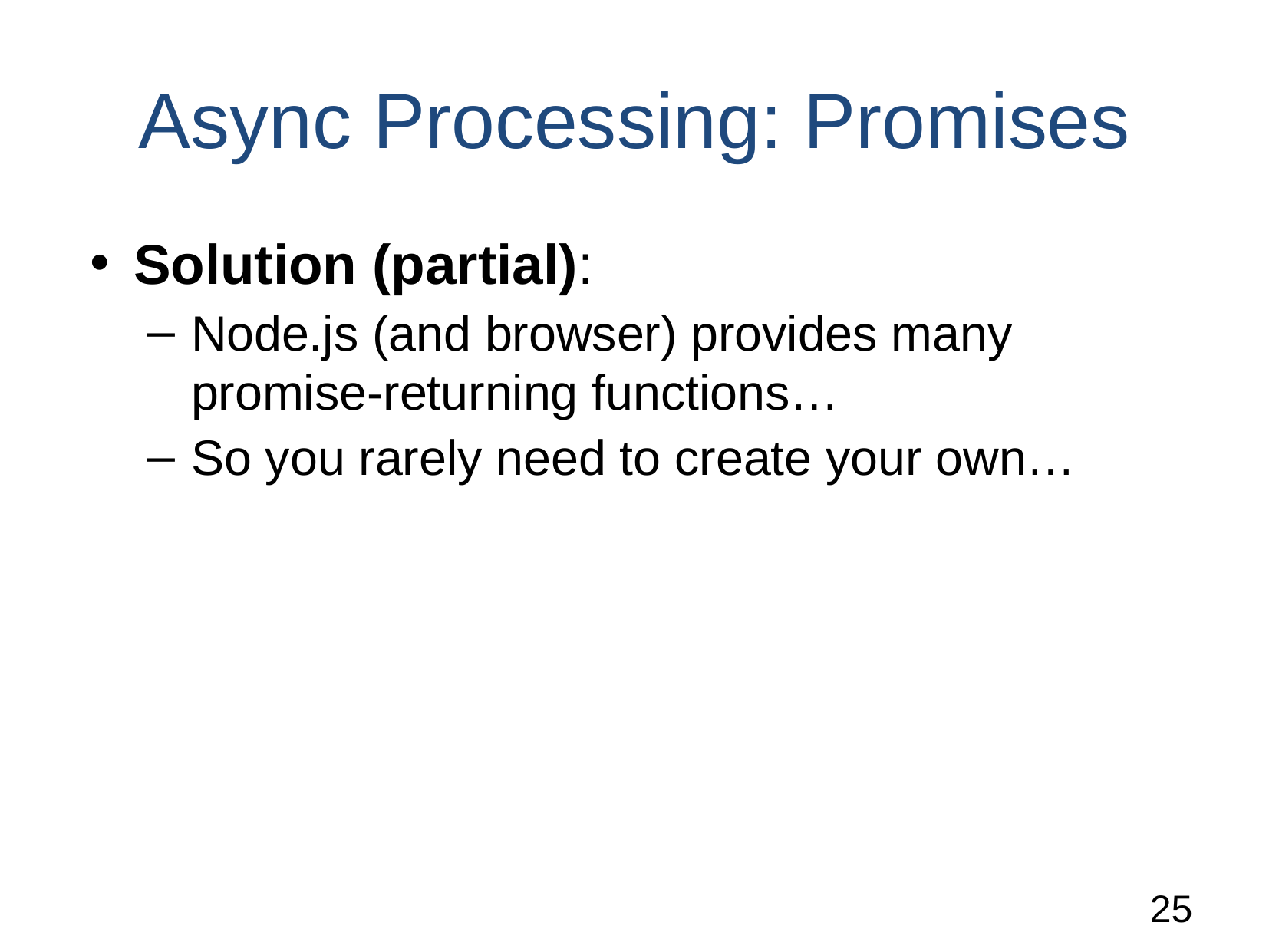

# Async Processing: Promises
Solution (partial):
Node.js (and browser) provides many promise-returning functions…
So you rarely need to create your own…
25